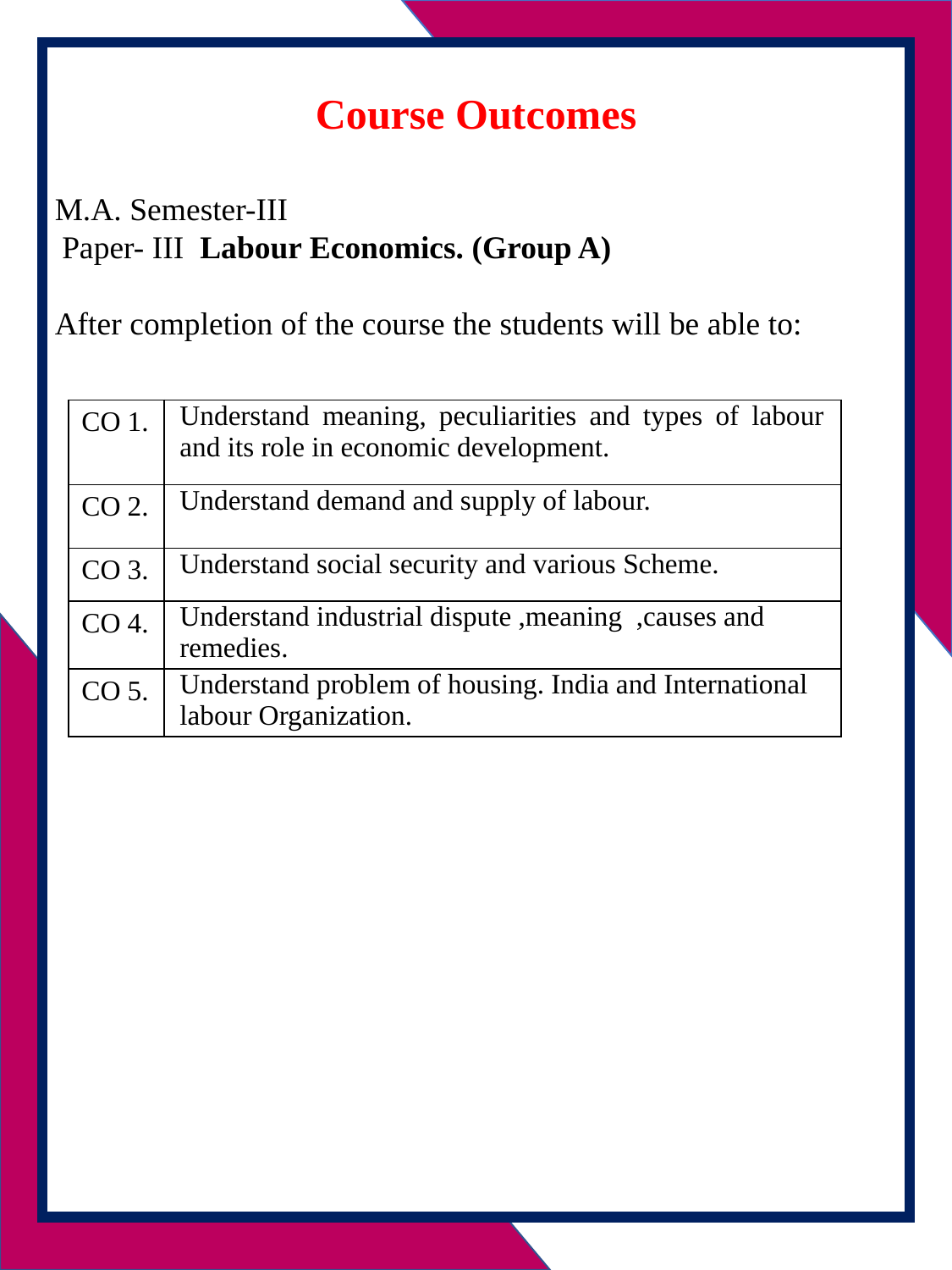

Course Outcomes

M.A. Semester-III
 Paper- III  Labour Economics. (Group A)

After completion of the course the students will be able to:

| CO 1. | Understand meaning, peculiarities and types of labour and its role in economic development. |
| --- | --- |
| CO 2. | Understand demand and supply of labour. |
| CO 3. | Understand social security and various Scheme. |
| CO 4. | Understand industrial dispute ,meaning ,causes and remedies. |
| CO 5. | Understand problem of housing. India and International labour Organization. |